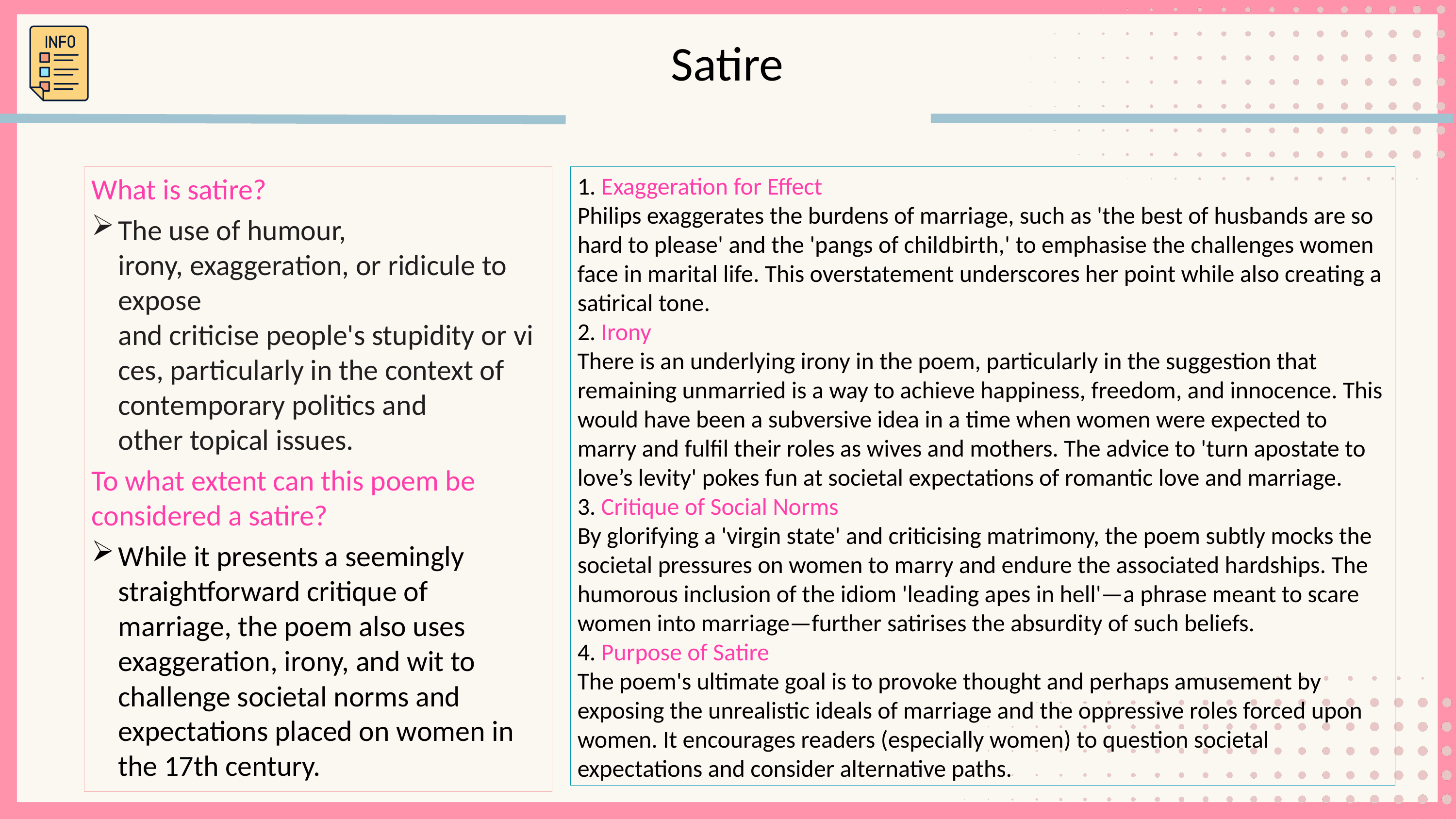

# Satire
What is satire?
The use of humour, irony, exaggeration, or ridicule to expose and criticise people's stupidity or vices, particularly in the context of contemporary politics and other topical issues.
To what extent can this poem be considered a satire?
While it presents a seemingly straightforward critique of marriage, the poem also uses exaggeration, irony, and wit to challenge societal norms and expectations placed on women in the 17th century.
1. Exaggeration for Effect
Philips exaggerates the burdens of marriage, such as 'the best of husbands are so hard to please' and the 'pangs of childbirth,' to emphasise the challenges women face in marital life. This overstatement underscores her point while also creating a satirical tone.
2. Irony
There is an underlying irony in the poem, particularly in the suggestion that remaining unmarried is a way to achieve happiness, freedom, and innocence. This would have been a subversive idea in a time when women were expected to marry and fulfil their roles as wives and mothers. The advice to 'turn apostate to love’s levity' pokes fun at societal expectations of romantic love and marriage.
3. Critique of Social Norms
By glorifying a 'virgin state' and criticising matrimony, the poem subtly mocks the societal pressures on women to marry and endure the associated hardships. The humorous inclusion of the idiom 'leading apes in hell'—a phrase meant to scare women into marriage—further satirises the absurdity of such beliefs.
4. Purpose of Satire
The poem's ultimate goal is to provoke thought and perhaps amusement by exposing the unrealistic ideals of marriage and the oppressive roles forced upon women. It encourages readers (especially women) to question societal expectations and consider alternative paths.